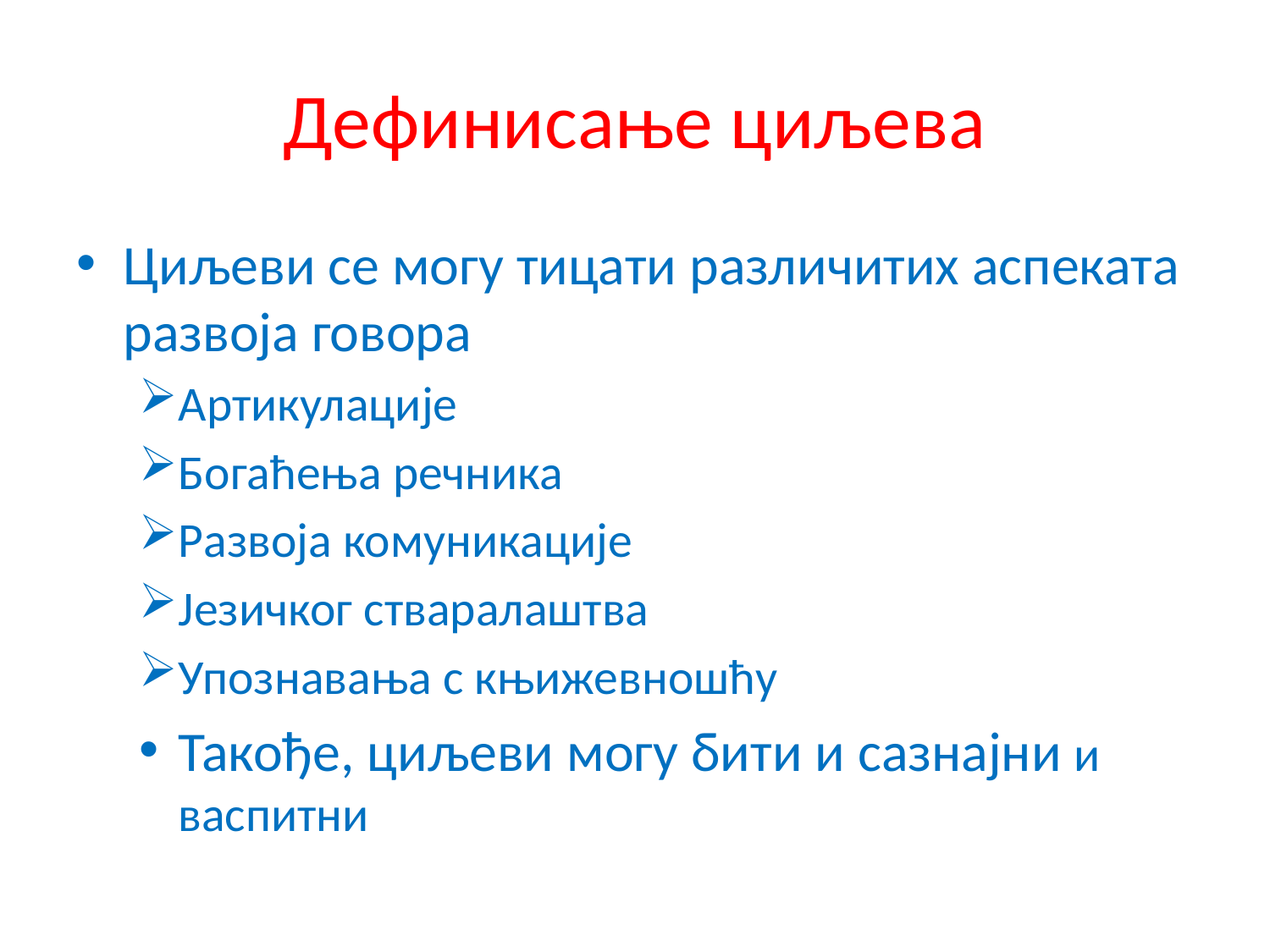

# Дефинисање циљева
Циљеви се могу тицати различитих аспеката развоја говора
Артикулације
Богаћења речника
Развоја комуникације
Језичког стваралаштва
Упознавања с књижевношћу
Такође, циљеви могу бити и сазнајни и васпитни